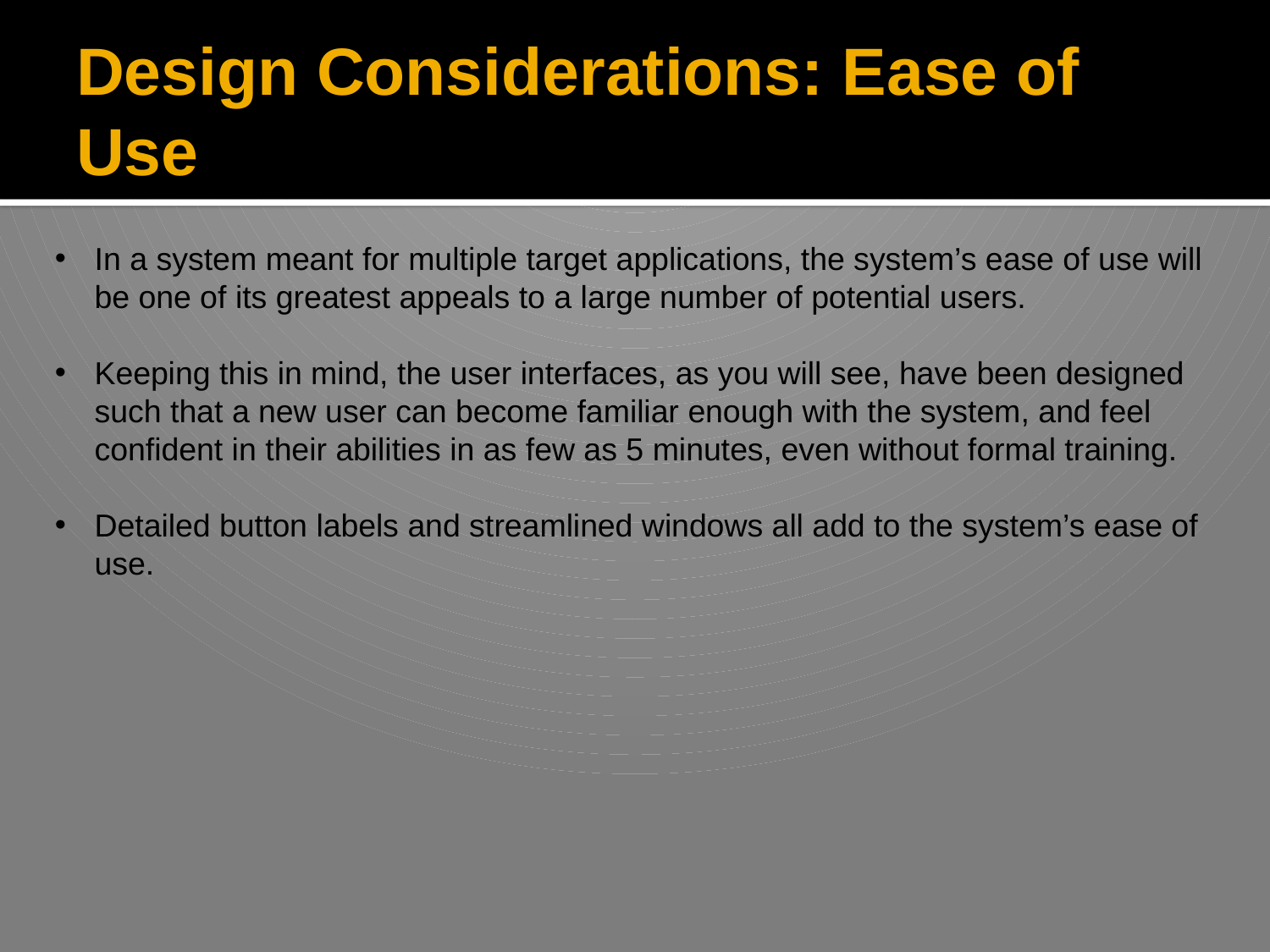

# Design Considerations: Ease of Use
In a system meant for multiple target applications, the system’s ease of use will be one of its greatest appeals to a large number of potential users.

Keeping this in mind, the user interfaces, as you will see, have been designed such that a new user can become familiar enough with the system, and feel confident in their abilities in as few as 5 minutes, even without formal training.

Detailed button labels and streamlined windows all add to the system’s ease of use.